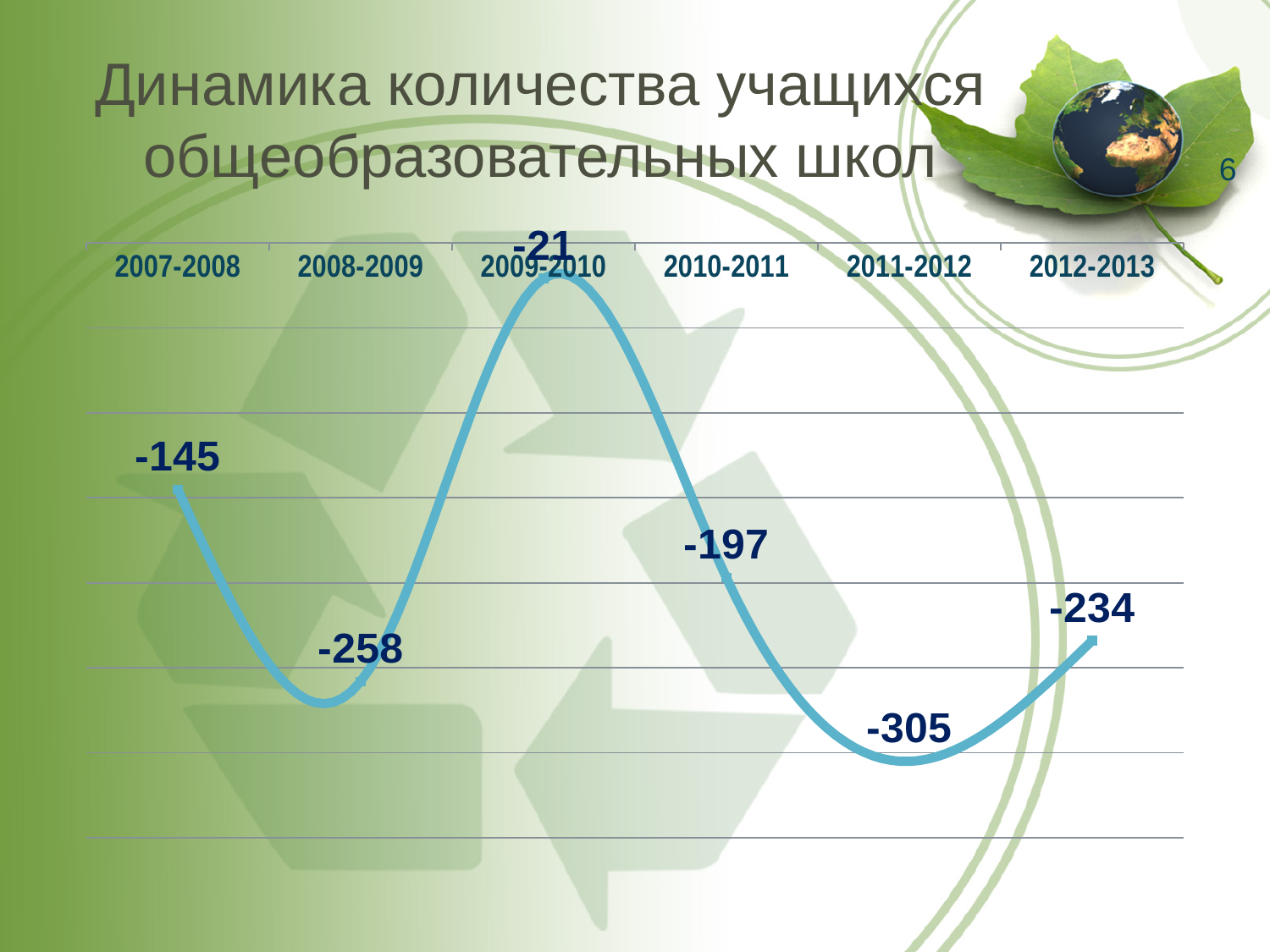

# Динамика количества учащихся общеобразовательных школ
6

### Chart

| Category | Ряд 1 |
|---|---|
| 2007-2008 | -145.0 |
| 2008-2009 | -258.0 |
| 2009-2010 | -21.0 |
| 2010-2011 | -197.0 |
| 2011-2012 | -305.0 |
| 2012-2013 | -234.0 |